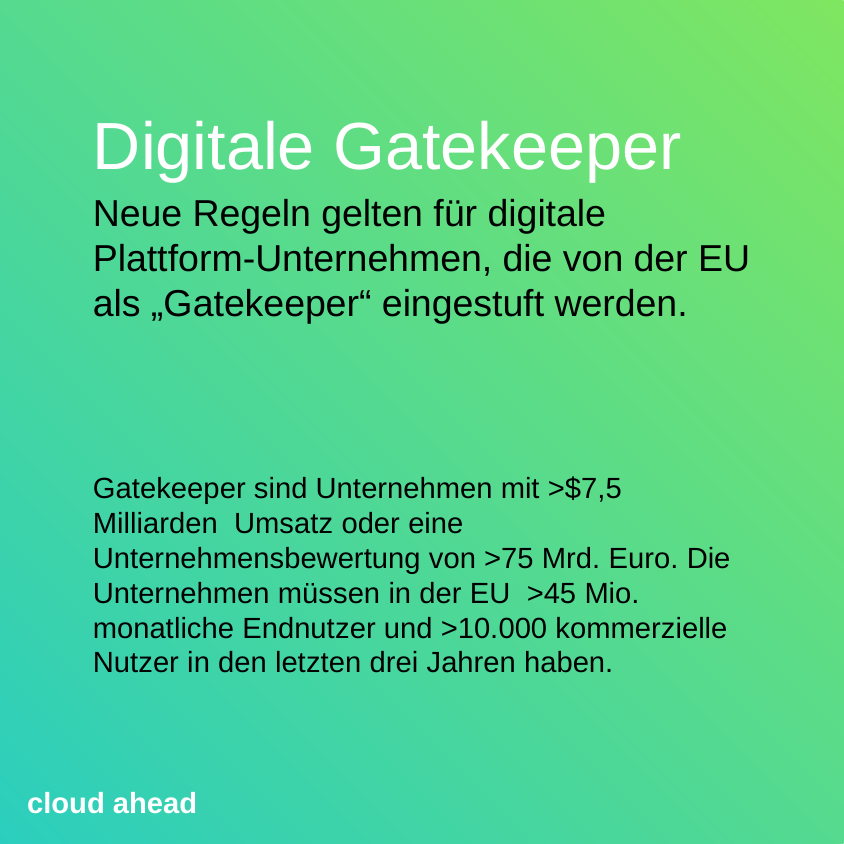

Digitale Gatekeeper
Neue Regeln gelten für digitale Plattform-Unternehmen, die von der EU als „Gatekeeper“ eingestuft werden.

Gatekeeper sind Unternehmen mit >$7,5 Milliarden  Umsatz oder eine Unternehmensbewertung von >75 Mrd. Euro. Die Unternehmen müssen in der EU  >45 Mio. monatliche Endnutzer und >10.000 kommerzielle Nutzer in den letzten drei Jahren haben.